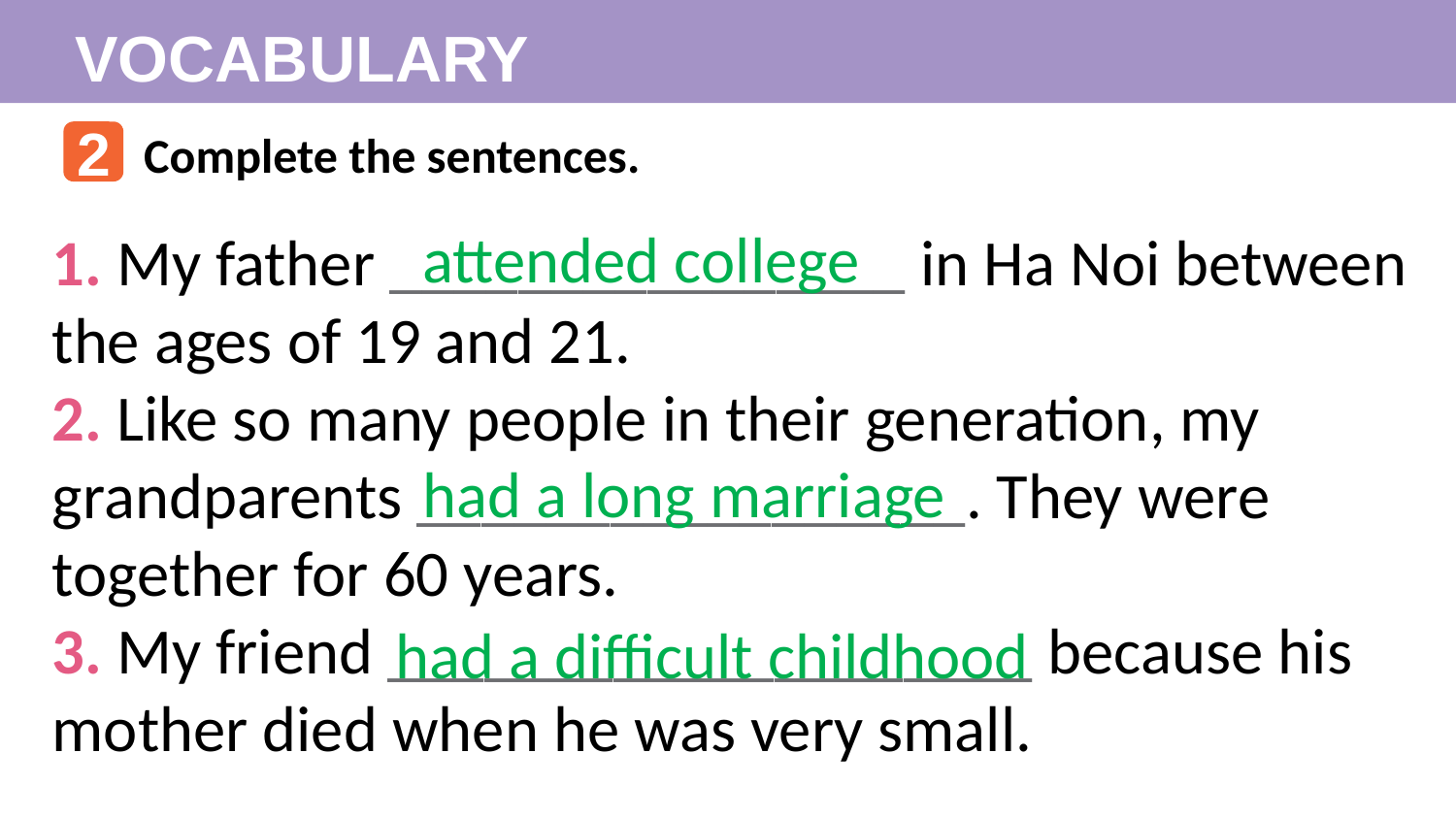

VOCABULARY
2
Complete the sentences.

attended college
1. My father ________________ in Ha Noi between the ages of 19 and 21.
2. Like so many people in their generation, my grandparents _________________. They were together for 60 years.
3. My friend ____________________ because his mother died when he was very small.
had a long marriage
had a difficult childhood